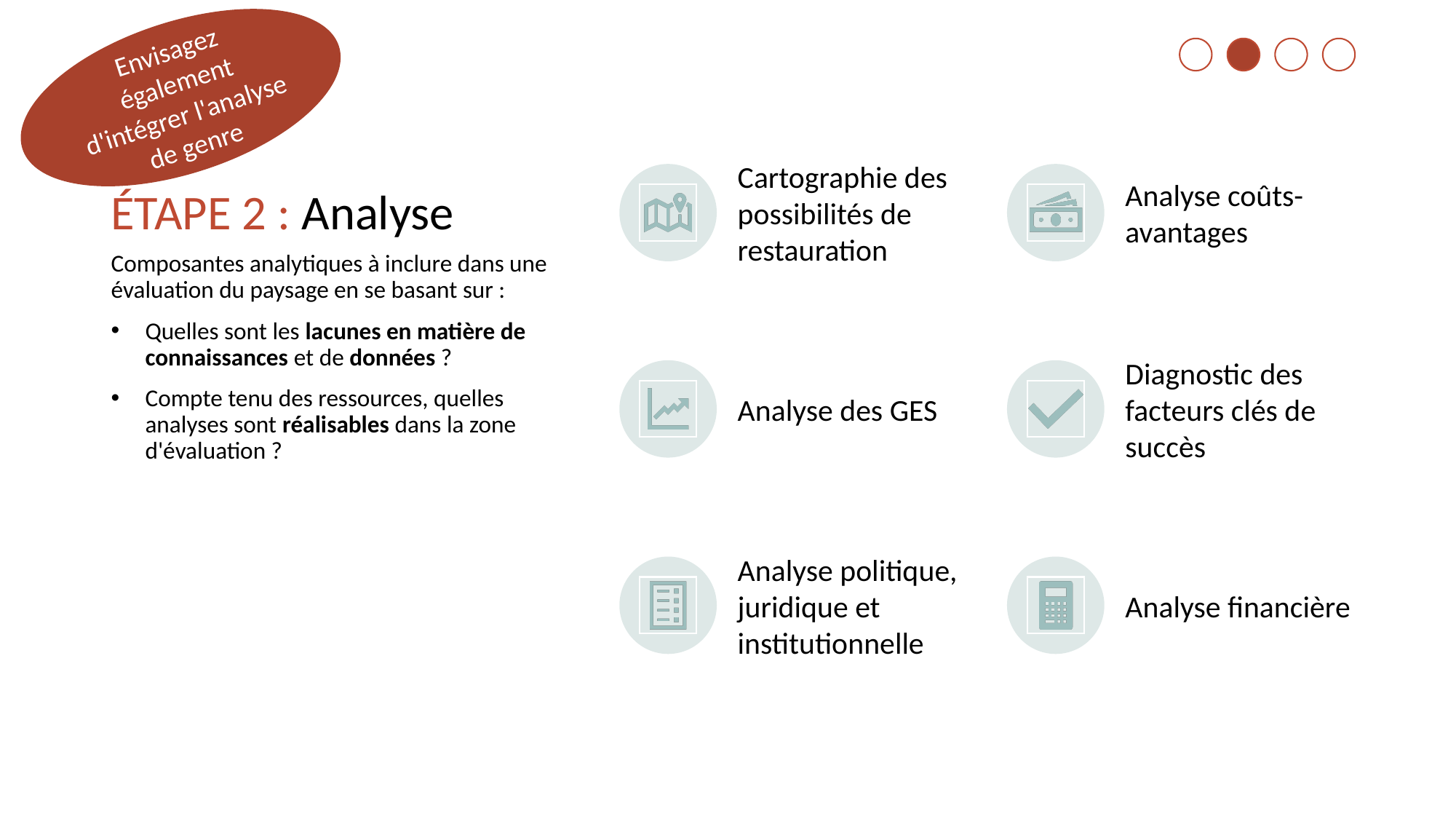

Envisagez également d'intégrer l'analyse de genre

# ÉTAPE 2 : Analyse
Cartographie des possibilités de restauration
Analyse coûts-avantages
Analyse des GES
Diagnostic des facteurs clés de succès
Analyse politique, juridique et institutionnelle
Analyse financière
Composantes analytiques à inclure dans une évaluation du paysage en se basant sur :
Quelles sont les lacunes en matière de connaissances et de données ?
Compte tenu des ressources, quelles analyses sont réalisables dans la zone d'évaluation ?